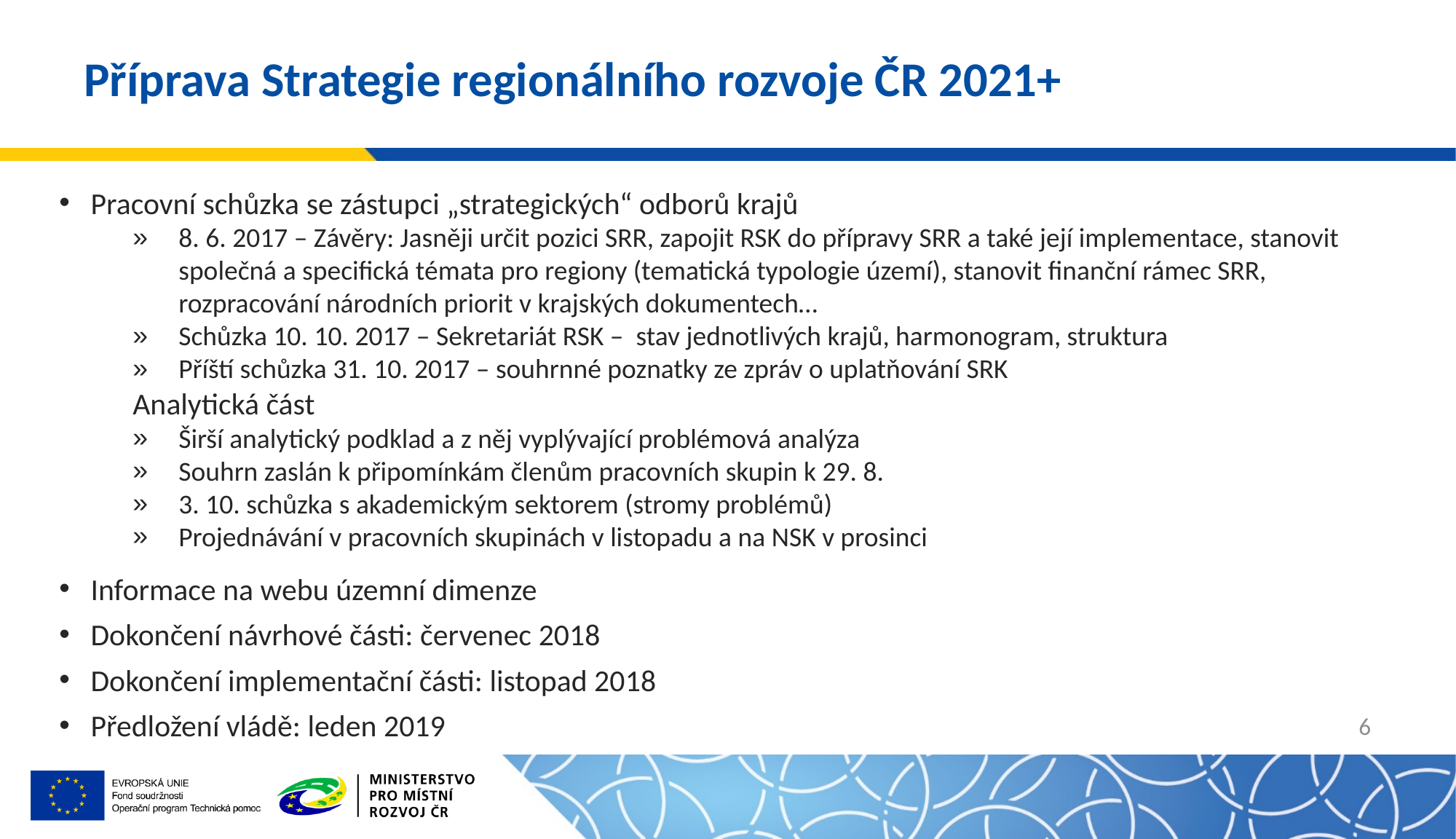

# Příprava Strategie regionálního rozvoje ČR 2021+
Pracovní schůzka se zástupci „strategických“ odborů krajů
8. 6. 2017 – Závěry: Jasněji určit pozici SRR, zapojit RSK do přípravy SRR a také její implementace, stanovit společná a specifická témata pro regiony (tematická typologie území), stanovit finanční rámec SRR, rozpracování národních priorit v krajských dokumentech…
Schůzka 10. 10. 2017 – Sekretariát RSK –  stav jednotlivých krajů, harmonogram, struktura
Příští schůzka 31. 10. 2017 – souhrnné poznatky ze zpráv o uplatňování SRK
Analytická část
Širší analytický podklad a z něj vyplývající problémová analýza
Souhrn zaslán k připomínkám členům pracovních skupin k 29. 8.
3. 10. schůzka s akademickým sektorem (stromy problémů)
Projednávání v pracovních skupinách v listopadu a na NSK v prosinci
Informace na webu územní dimenze
Dokončení návrhové části: červenec 2018
Dokončení implementační části: listopad 2018
Předložení vládě: leden 2019
6